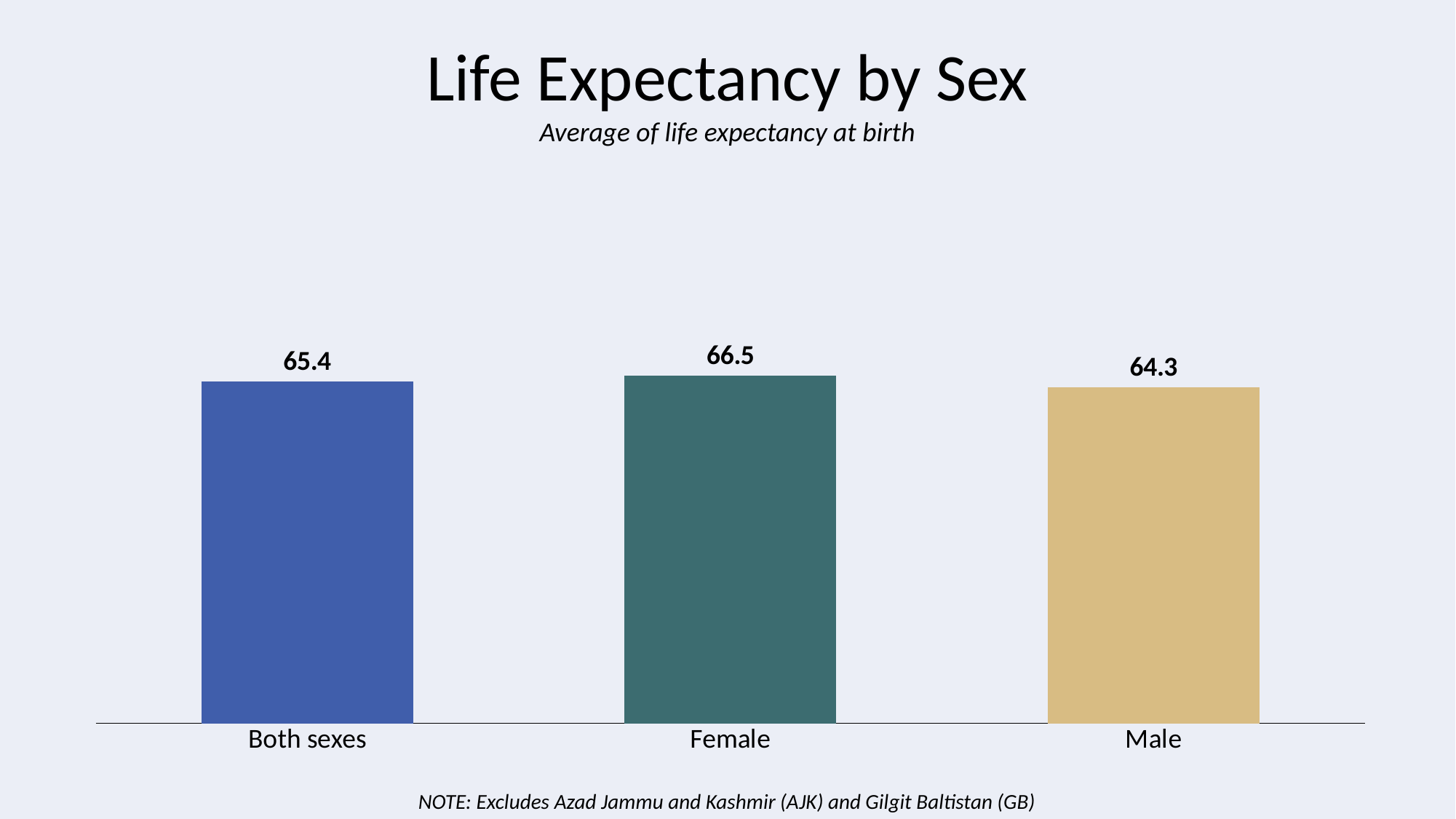

# Life Expectancy by Sex
Average of life expectancy at birth

### Chart

| Category | Series 1 |
|---|---|
| Both sexes | 65.4 |
| Female | 66.5 |
| Male | 64.3 |
NOTE: Excludes Azad Jammu and Kashmir (AJK) and Gilgit Baltistan (GB)